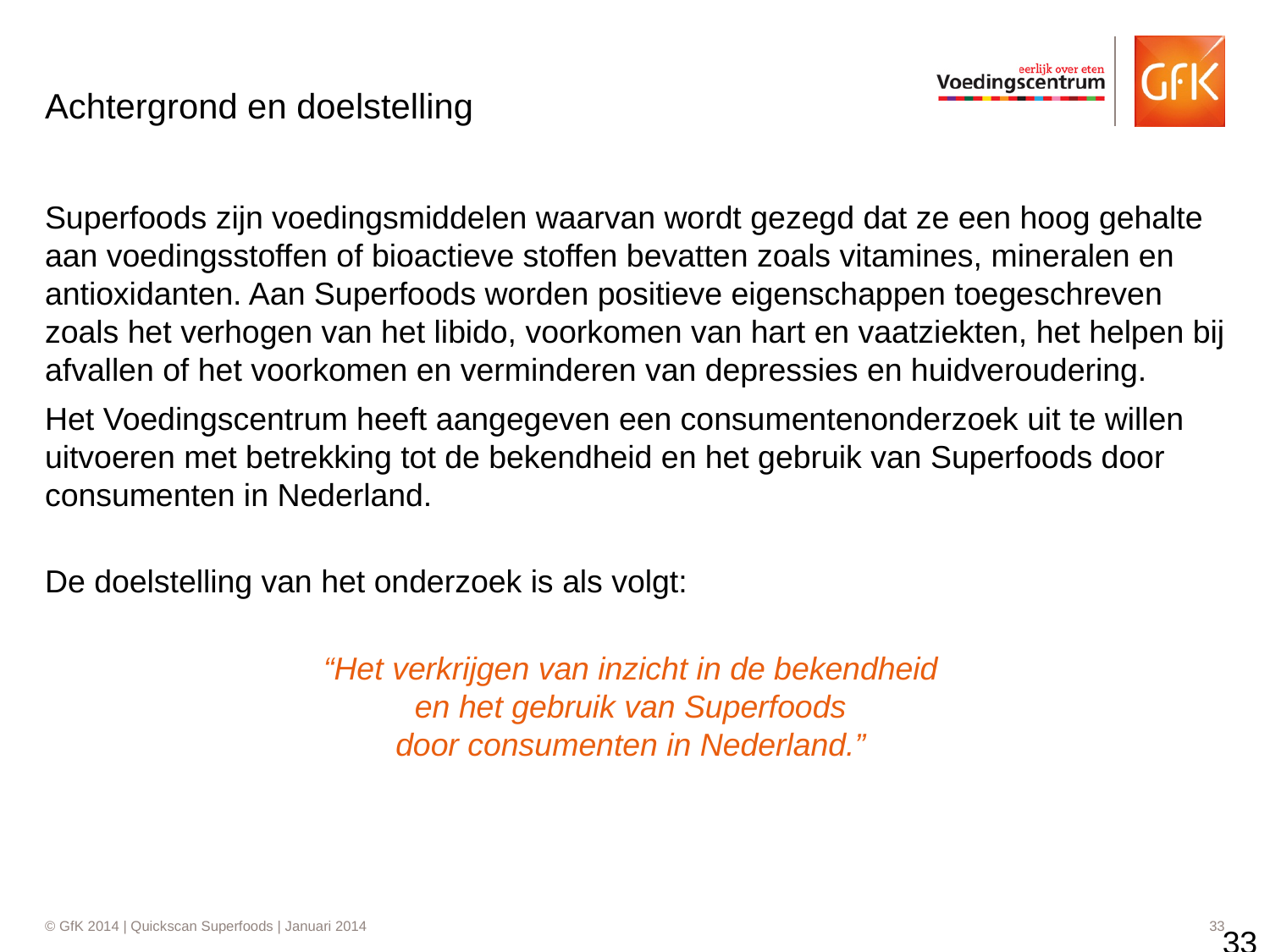

# Achtergrond en doelstelling

Superfoods zijn voedingsmiddelen waarvan wordt gezegd dat ze een hoog gehalte aan voedingsstoffen of bioactieve stoffen bevatten zoals vitamines, mineralen en antioxidanten. Aan Superfoods worden positieve eigenschappen toegeschreven zoals het verhogen van het libido, voorkomen van hart en vaatziekten, het helpen bij afvallen of het voorkomen en verminderen van depressies en huidveroudering.
Het Voedingscentrum heeft aangegeven een consumentenonderzoek uit te willen uitvoeren met betrekking tot de bekendheid en het gebruik van Superfoods door consumenten in Nederland.

De doelstelling van het onderzoek is als volgt:

“Het verkrijgen van inzicht in de bekendheid
en het gebruik van Superfoods
door consumenten in Nederland.”

33